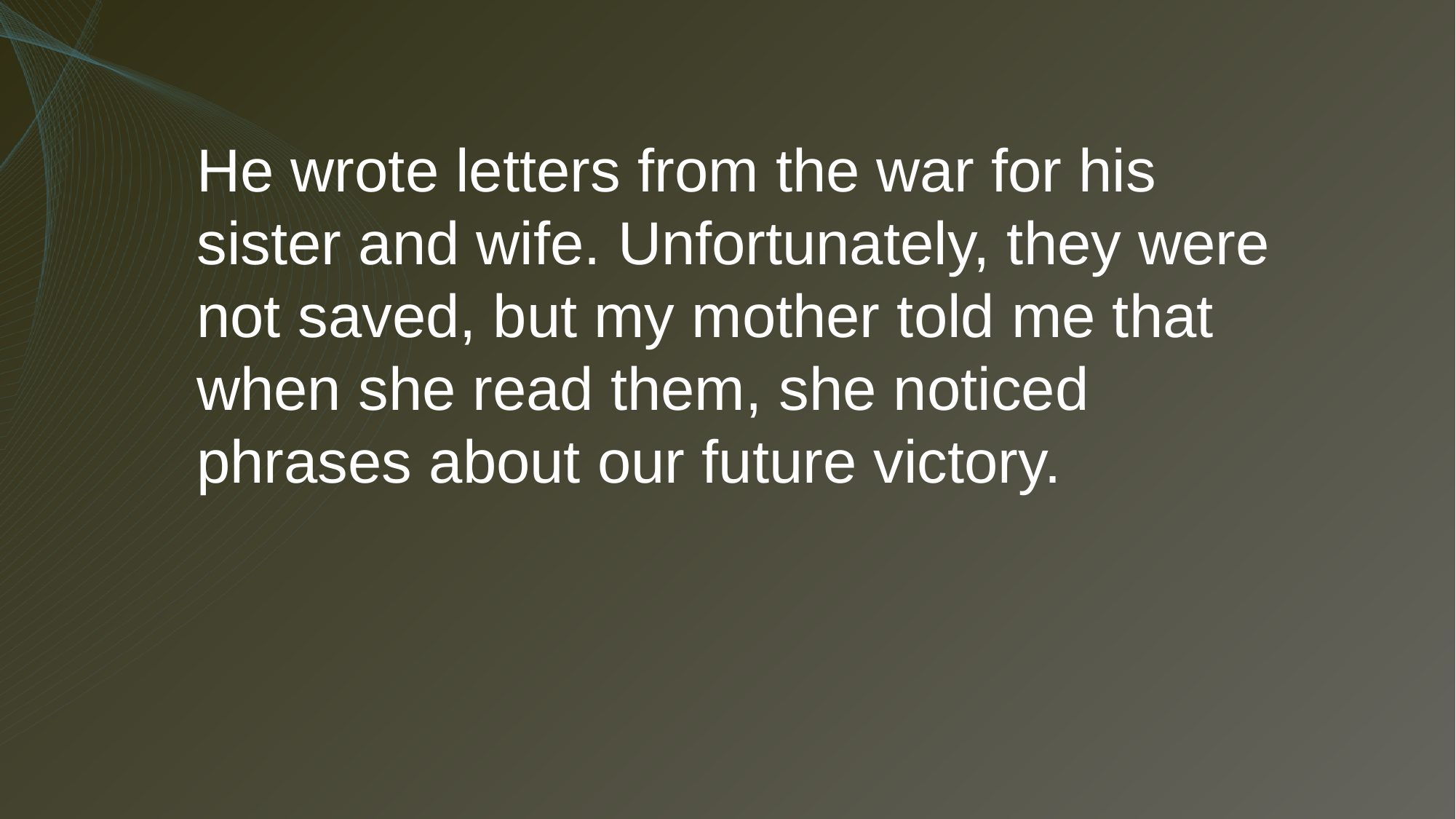

He wrote letters from the war for his
sister and wife. Unfortunately, they were not saved, but my mother told me that
when she read them, she noticed
phrases about our future victory.